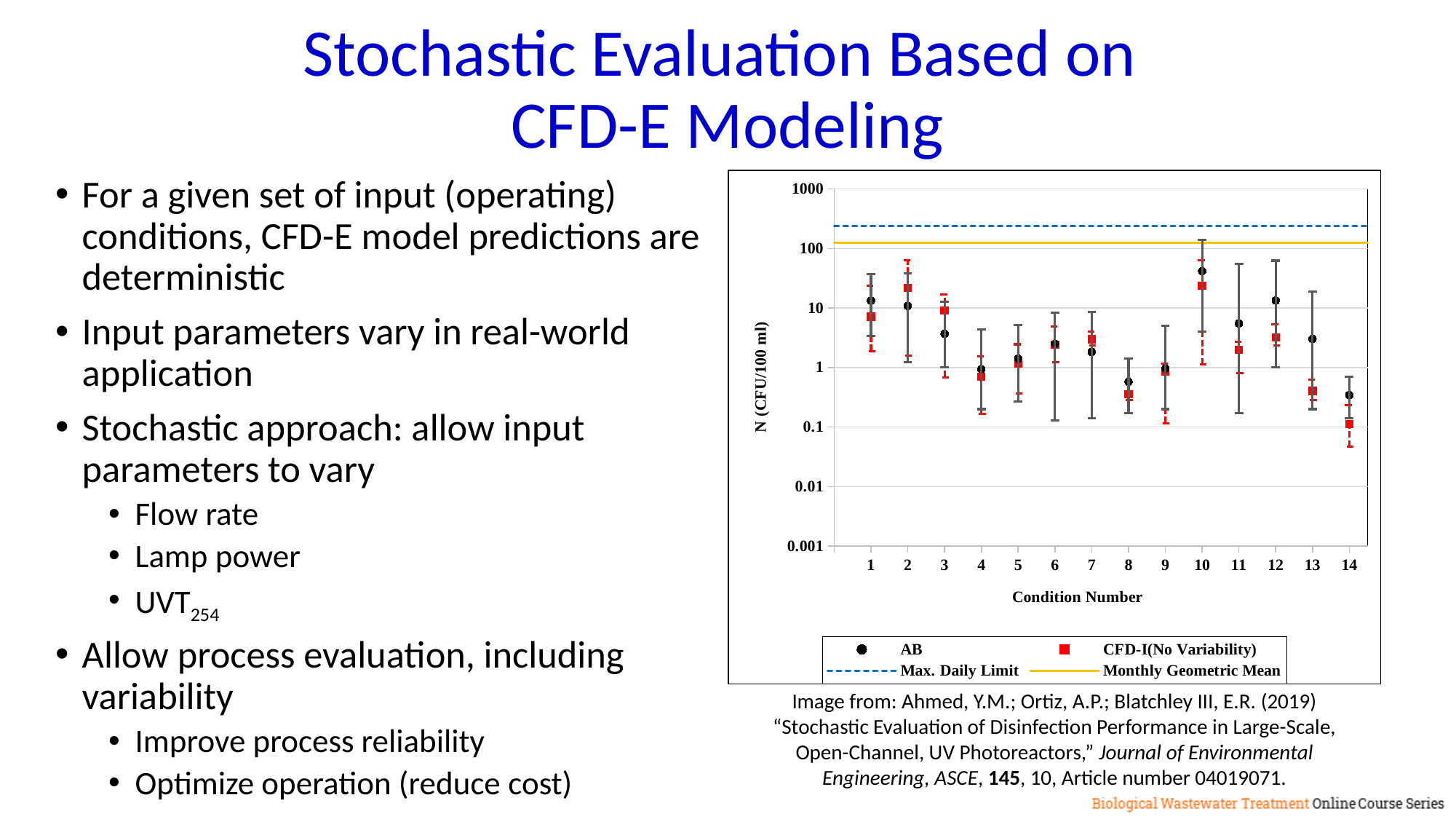

# Stochastic Evaluation Based on CFD-E Modeling
For a given set of input (operating) conditions, CFD-E model predictions are deterministic
Input parameters vary in real-world application
Stochastic approach: allow input parameters to vary
Flow rate
Lamp power
UVT254
Allow process evaluation, including variability
Improve process reliability
Optimize operation (reduce cost)

### Chart

| Category |  |  | Max. Daily Limit | Monthly Geometric Mean |
|---|---|---|---|---|
Image from: Ahmed, Y.M.; Ortiz, A.P.; Blatchley III, E.R. (2019) “Stochastic Evaluation of Disinfection Performance in Large-Scale, Open-Channel, UV Photoreactors,” Journal of Environmental Engineering, ASCE, 145, 10, Article number 04019071.